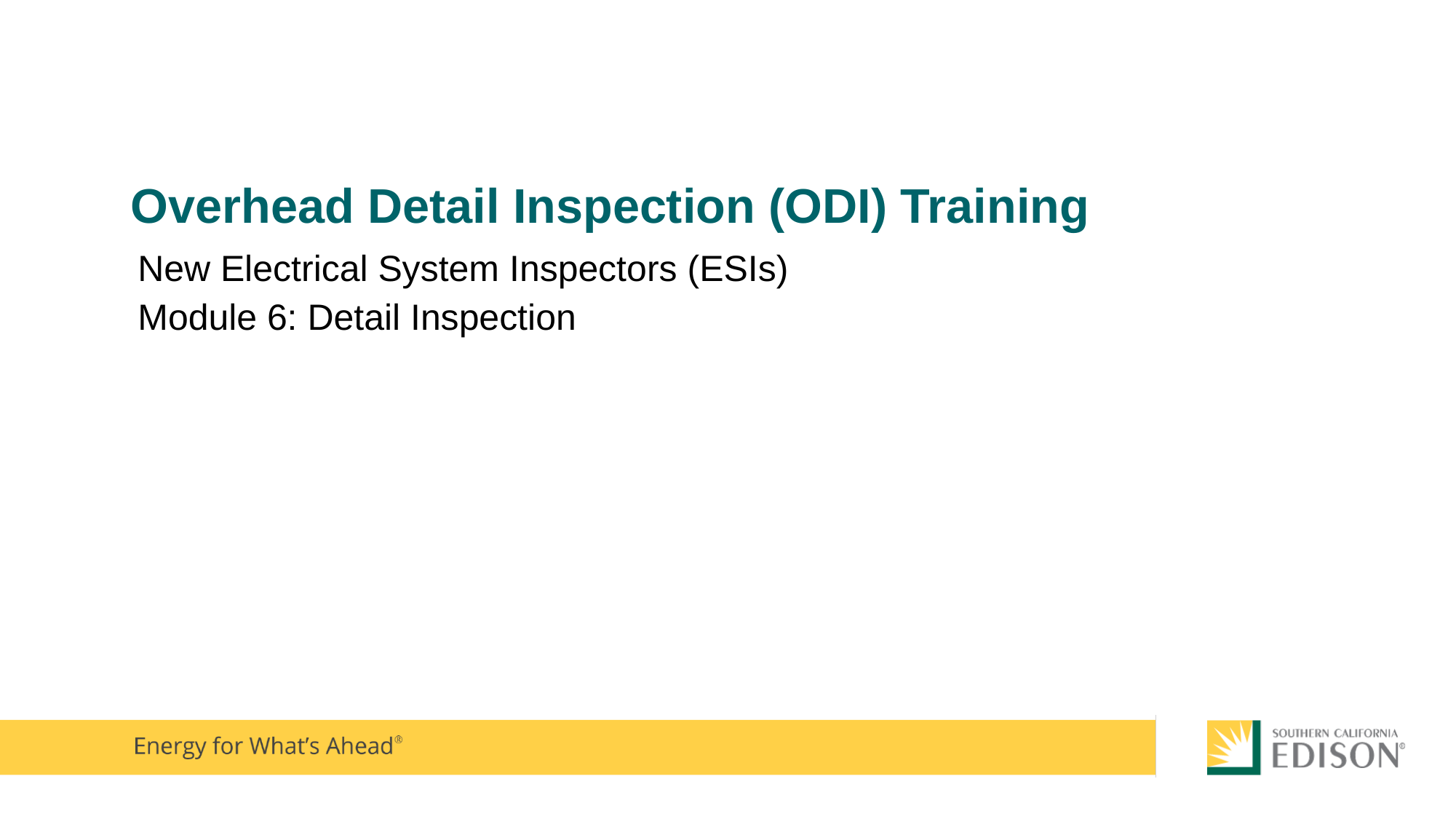

# Overhead Detail Inspection (ODI) Training
New Electrical System Inspectors (ESIs)
Module 6: Detail Inspection